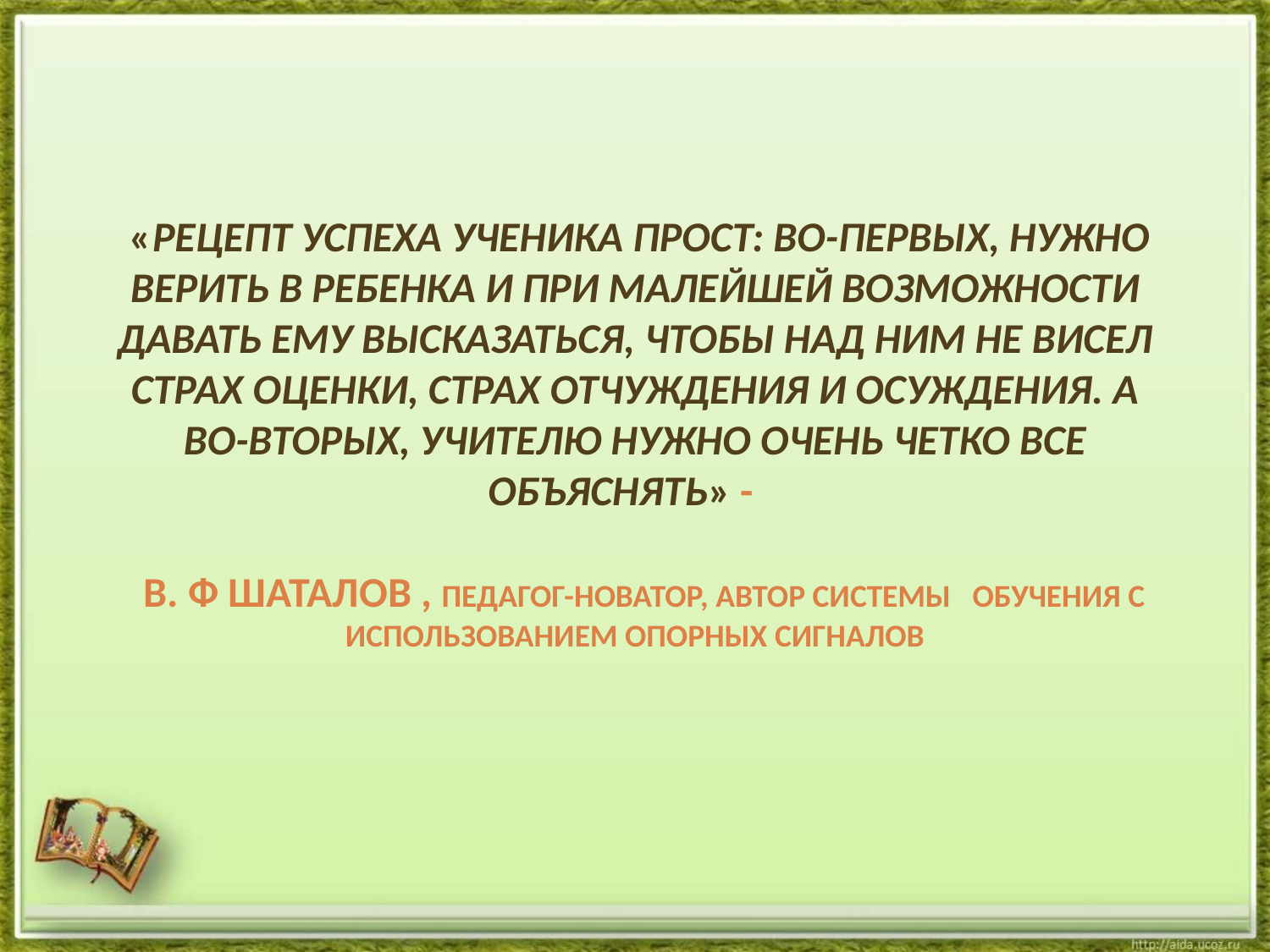

# «Рецепт успеха ученика прост: во-первых, нужно верить в ребенка и при малейшей возможности давать ему высказаться, чтобы над ним не висел страх оценки, страх отчуждения и осуждения. А во-вторых, учителю нужно очень четко все объяснять» - В. Ф Шаталов , педагог-новатор, автор системы   обучения с использованием опорных сигналов